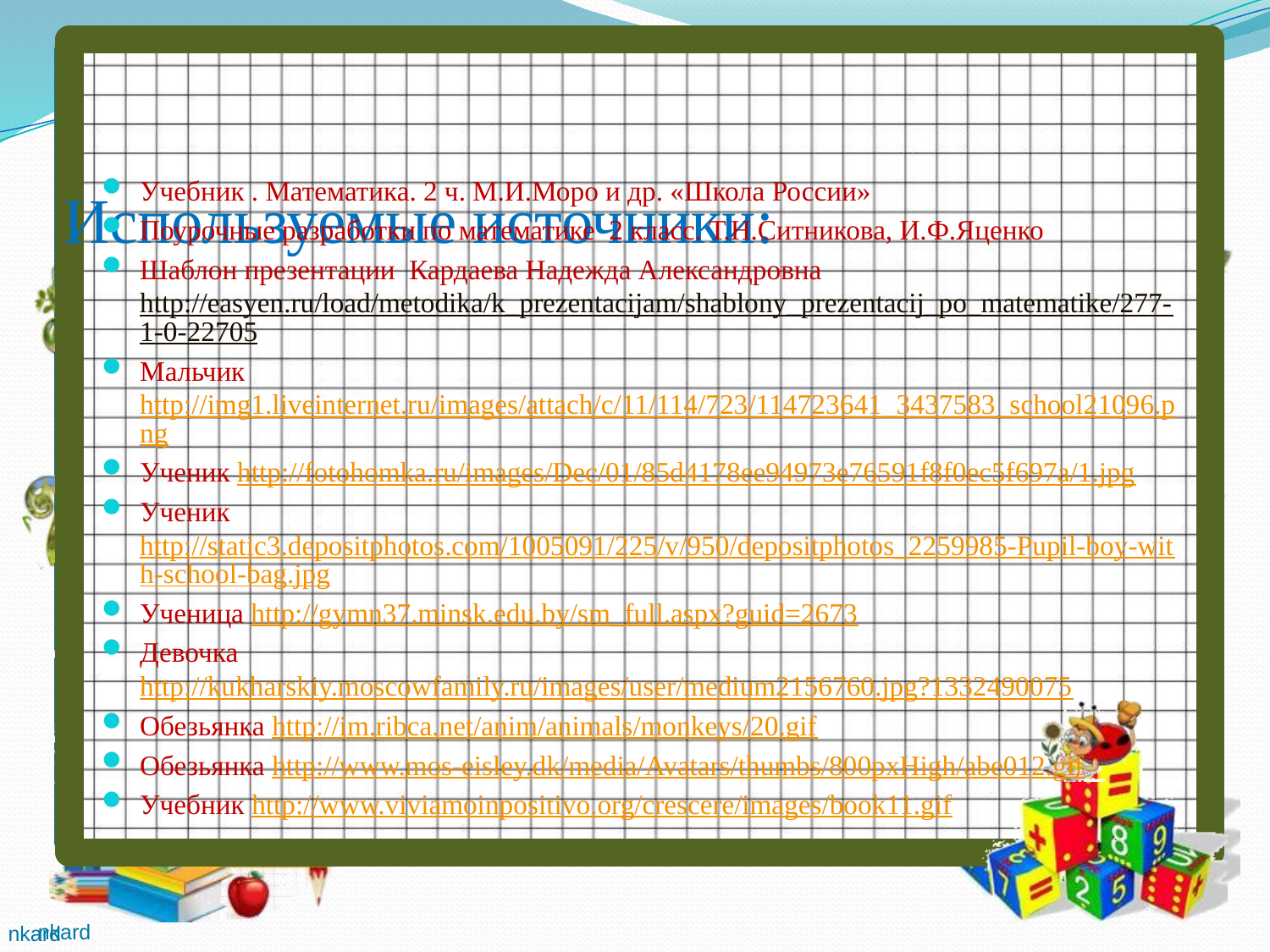

# Используемые источники:
Учебник . Математика. 2 ч. М.И.Моро и др. «Школа России»
Поурочные разработки по математике  2 класс. Т.Н.Ситникова, И.Ф.Яценко
Шаблон презентации  Кардаева Надежда Александровна http://easyen.ru/load/metodika/k_prezentacijam/shablony_prezentacij_po_matematike/277-1-0-22705
Мальчик http://img1.liveinternet.ru/images/attach/c/11/114/723/114723641_3437583_school21096.png
Ученик http://fotohomka.ru/images/Dec/01/85d4178ee94973e76591f8f0ec5f697a/1.jpg
Ученик http://static3.depositphotos.com/1005091/225/v/950/depositphotos_2259985-Pupil-boy-with-school-bag.jpg
Ученица http://gymn37.minsk.edu.by/sm_full.aspx?guid=2673
Девочка http://kukharskiy.moscowfamily.ru/images/user/medium2156760.jpg?1332490075
Обезьянка http://im.ribca.net/anim/animals/monkeys/20.gif
Обезьянка http://www.mos-eisley.dk/media/Avatars/thumbs/800pxHigh/abe012.gif
Учебник http://www.viviamoinpositivo.org/crescere/images/book11.gif